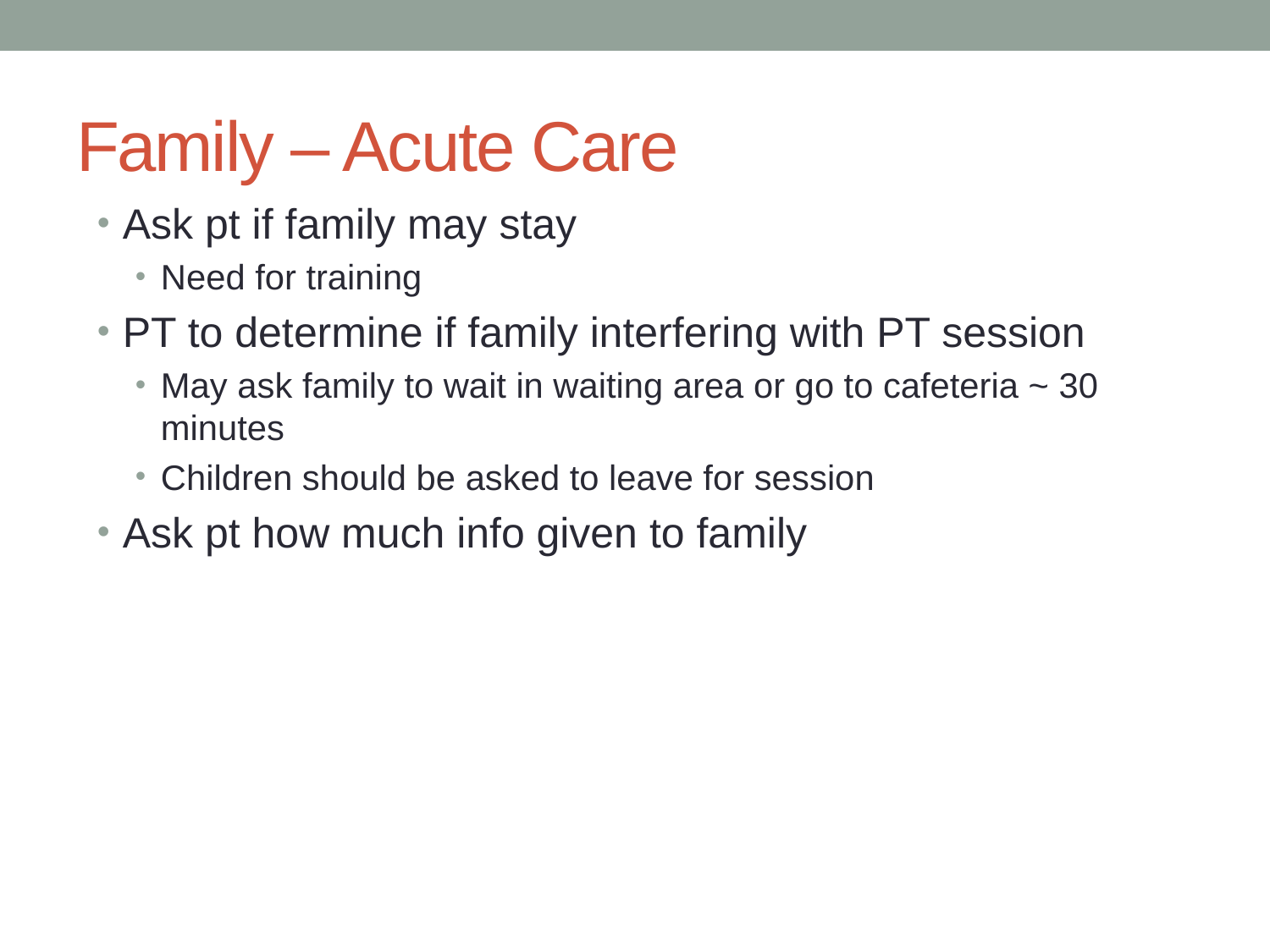

# Family – Acute Care
Ask pt if family may stay
Need for training
PT to determine if family interfering with PT session
May ask family to wait in waiting area or go to cafeteria ~ 30 minutes
Children should be asked to leave for session
Ask pt how much info given to family